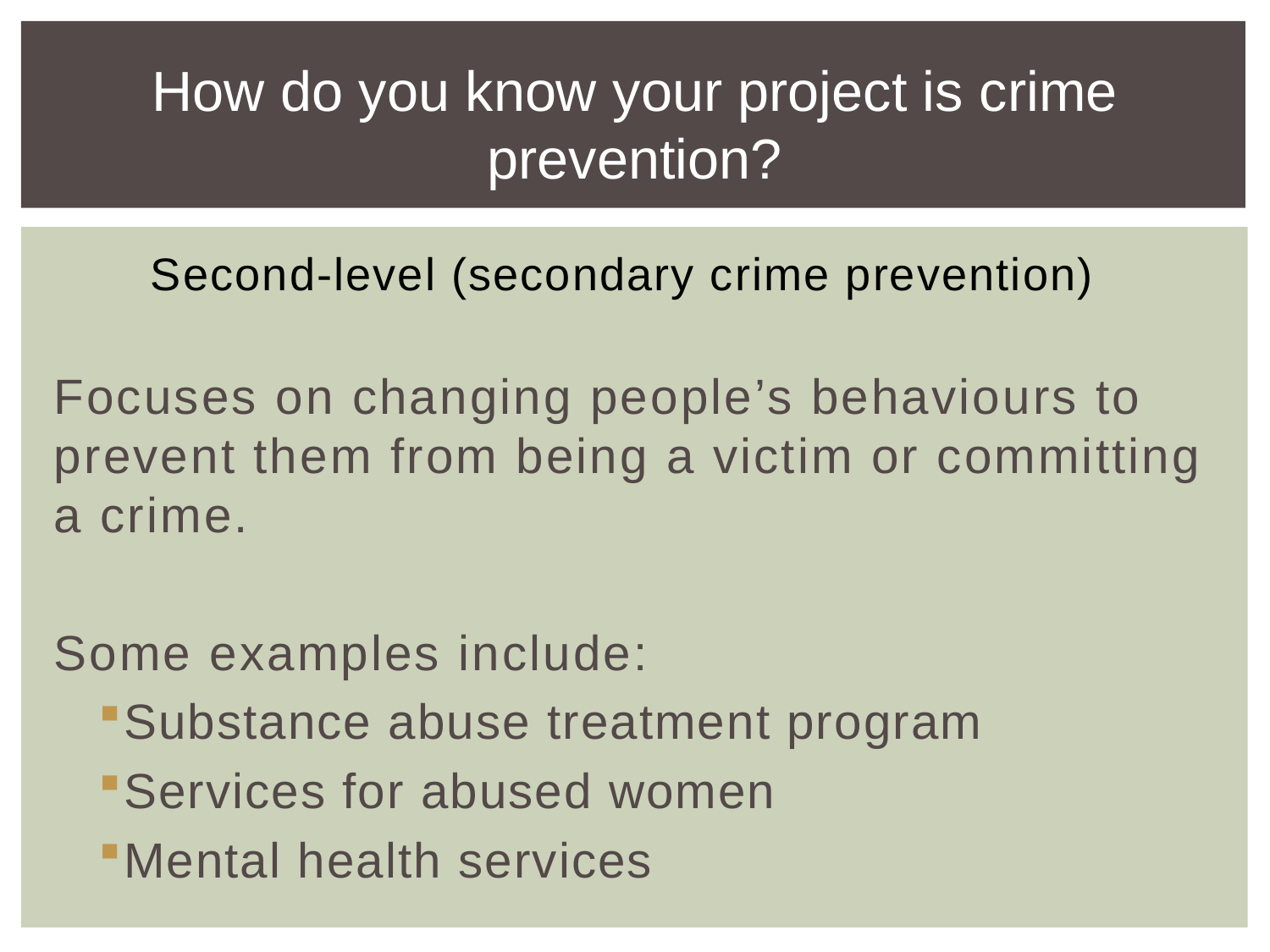

# How do you know your project is crime prevention?
Second-level (secondary crime prevention)
Focuses on changing people’s behaviours to prevent them from being a victim or committing a crime.

Some examples include:
Substance abuse treatment program
Services for abused women
Mental health services